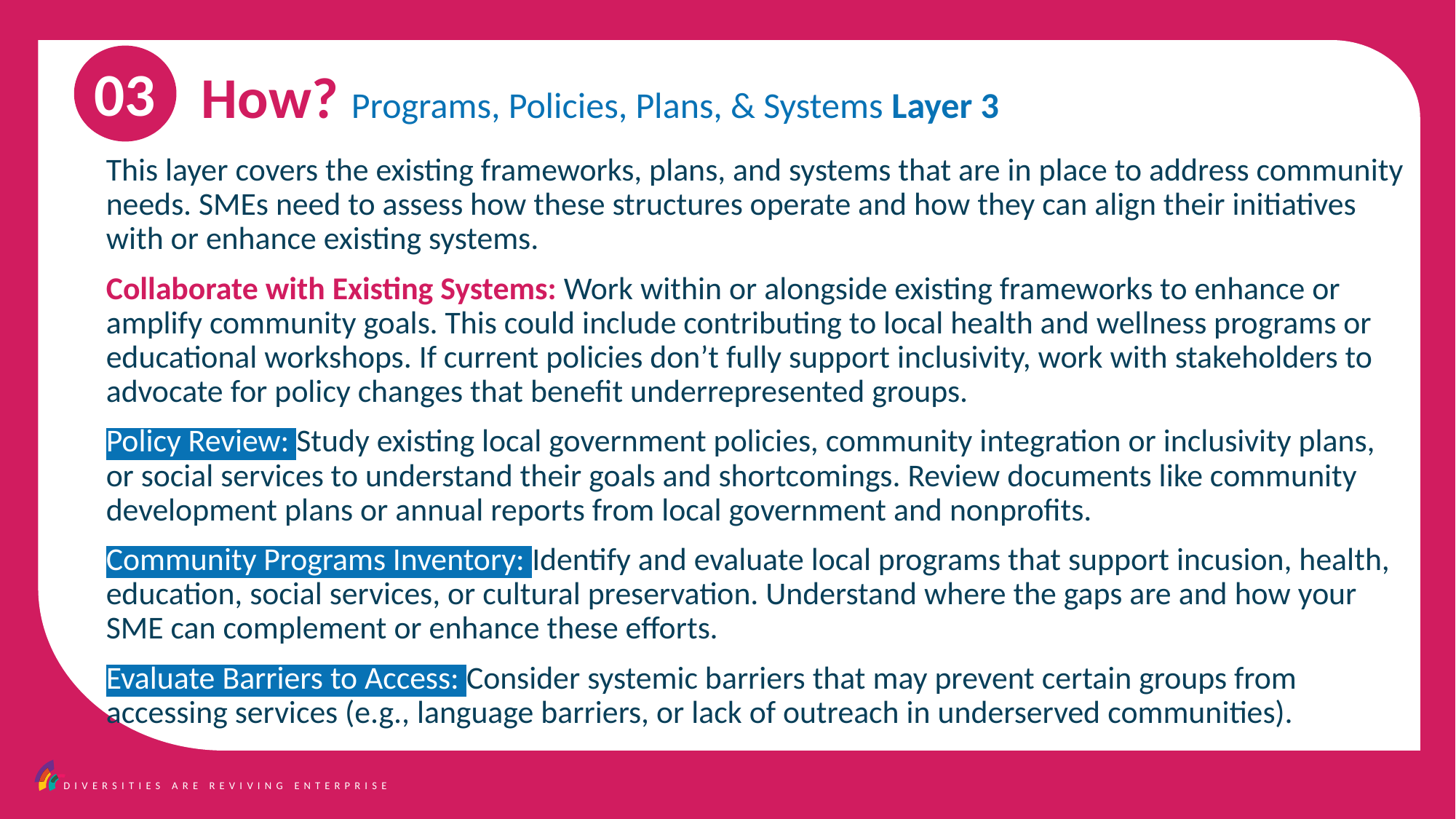

03
How? Programs, Policies, Plans, & Systems Layer 3
This layer covers the existing frameworks, plans, and systems that are in place to address community needs. SMEs need to assess how these structures operate and how they can align their initiatives with or enhance existing systems.
Collaborate with Existing Systems: Work within or alongside existing frameworks to enhance or amplify community goals. This could include contributing to local health and wellness programs or educational workshops. If current policies don’t fully support inclusivity, work with stakeholders to advocate for policy changes that benefit underrepresented groups.
Policy Review: Study existing local government policies, community integration or inclusivity plans, or social services to understand their goals and shortcomings. Review documents like community development plans or annual reports from local government and nonprofits.
Community Programs Inventory: Identify and evaluate local programs that support incusion, health, education, social services, or cultural preservation. Understand where the gaps are and how your SME can complement or enhance these efforts.
Evaluate Barriers to Access: Consider systemic barriers that may prevent certain groups from accessing services (e.g., language barriers, or lack of outreach in underserved communities).